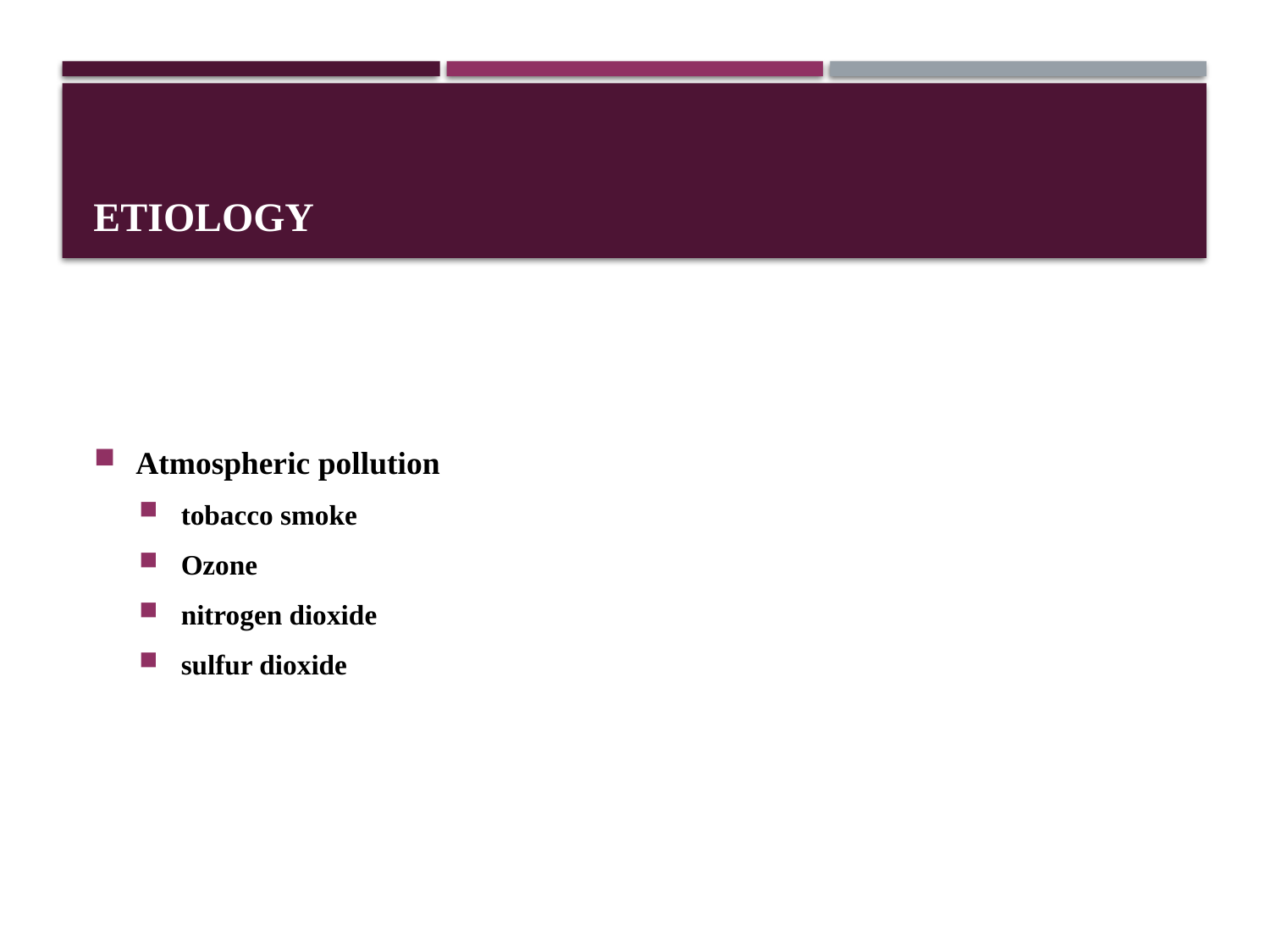

# ETIOLOGY
Atmospheric pollution
tobacco smoke
Ozone
nitrogen dioxide
sulfur dioxide